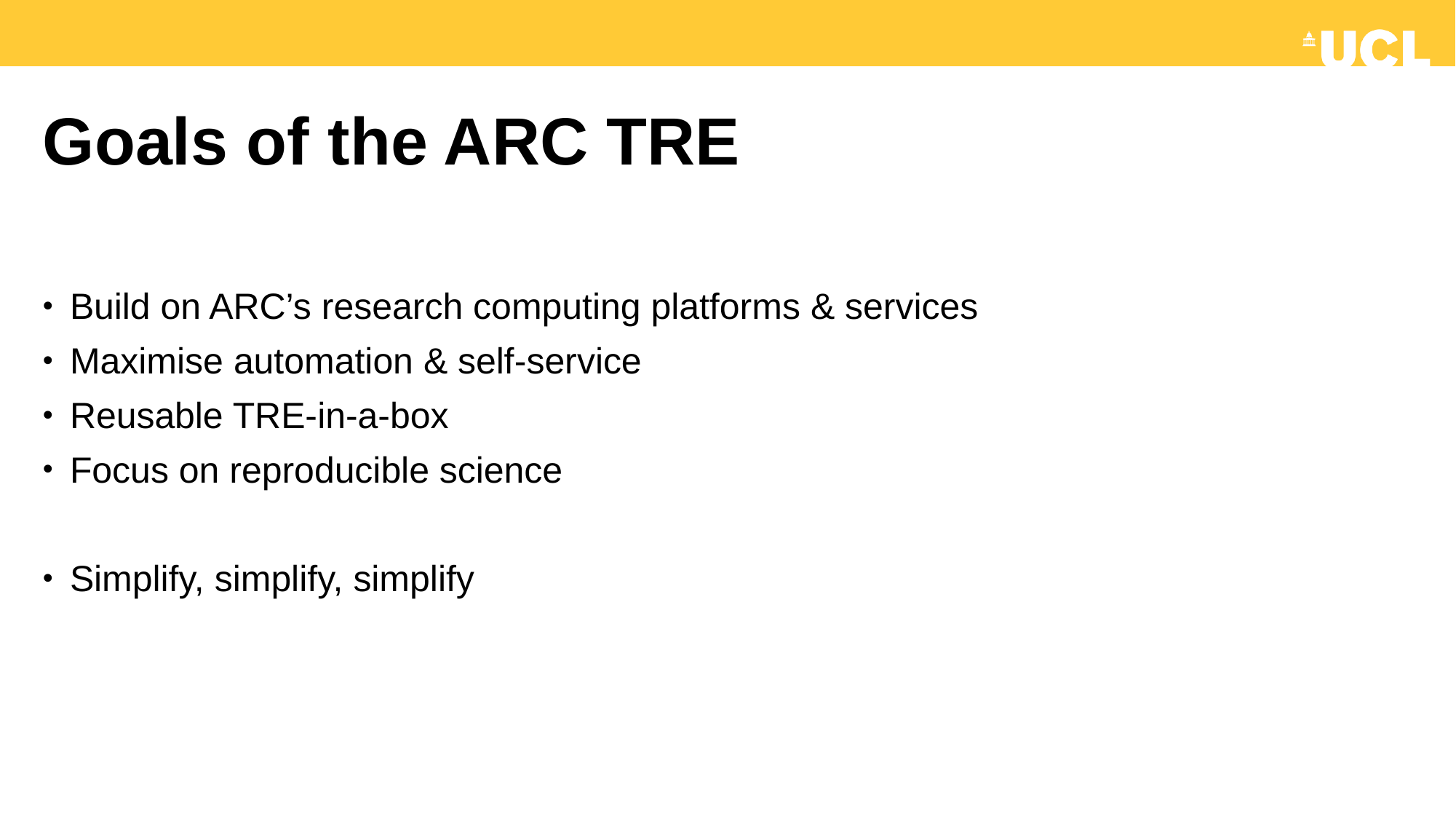

# Goals of the ARC TRE
Build on ARC’s research computing platforms & services
Maximise automation & self-service
Reusable TRE-in-a-box
Focus on reproducible science

Simplify, simplify, simplify